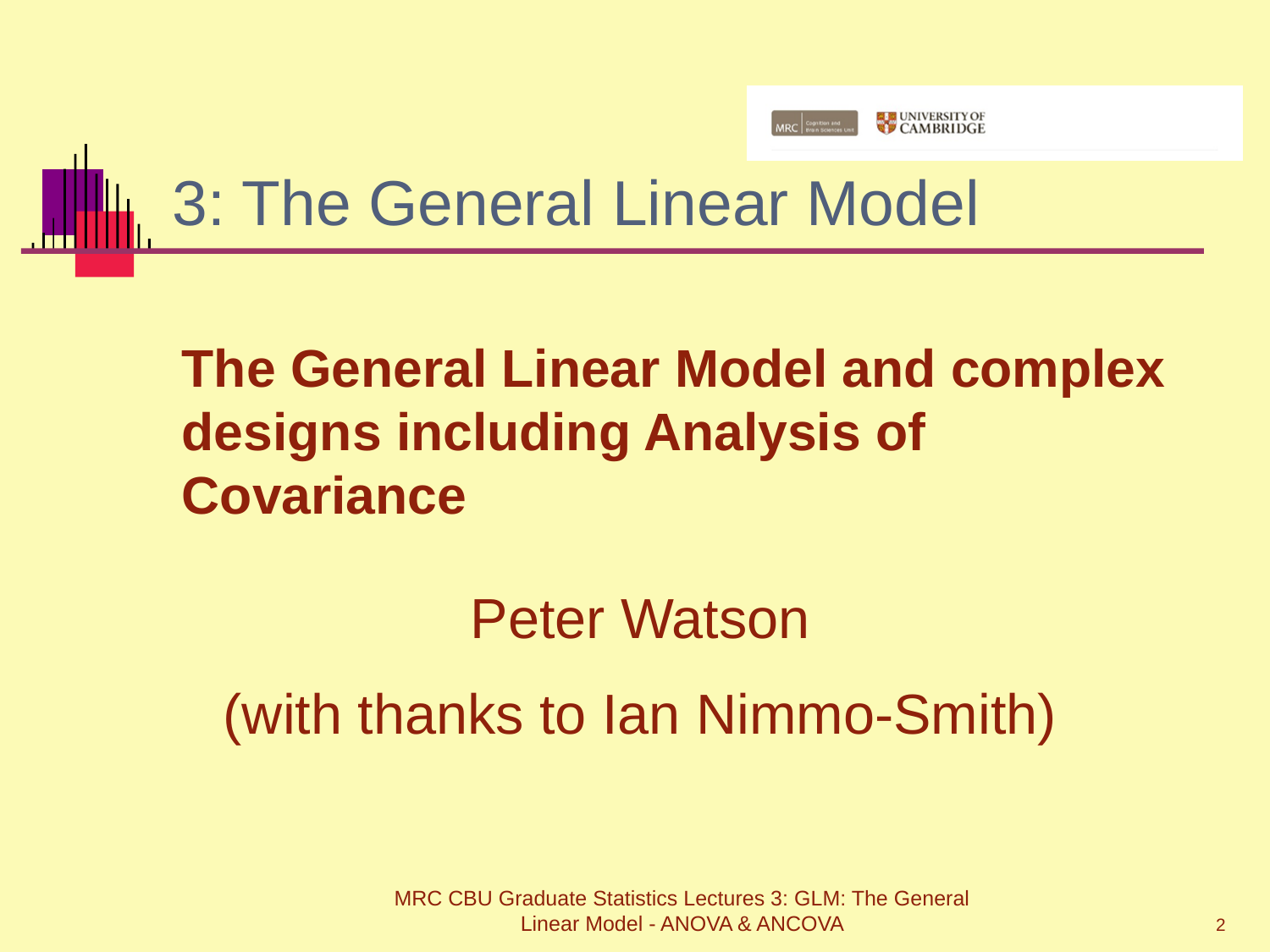

# 3: The General Linear Model
The General Linear Model and complex designs including Analysis of Covariance
Peter Watson
(with thanks to Ian Nimmo-Smith)

MRC CBU Graduate Statistics Lectures 3: GLM: The General Linear Model - ANOVA & ANCOVA
2